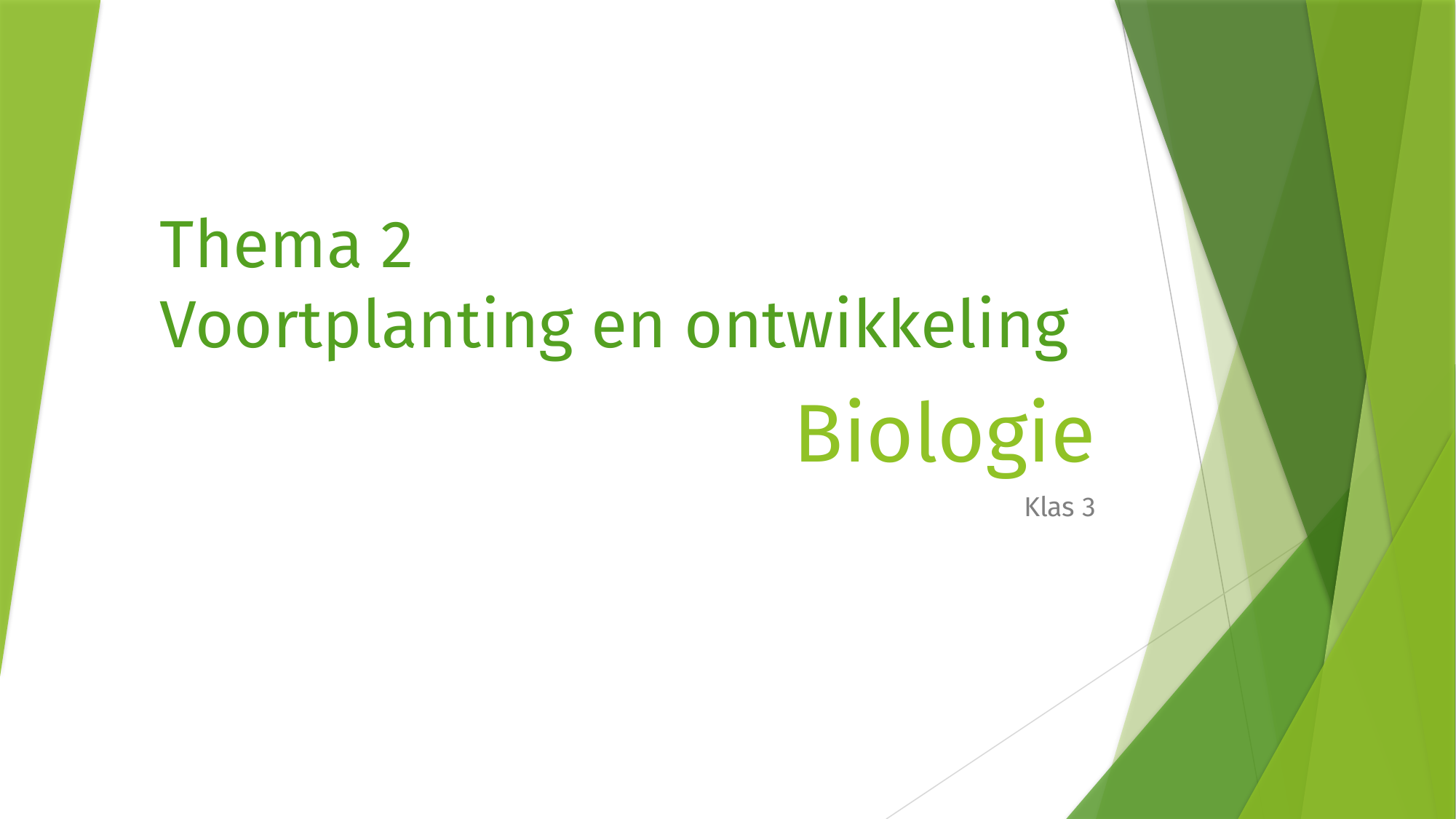

Thema 2
Voortplanting en ontwikkeling
# Biologie
Klas 3